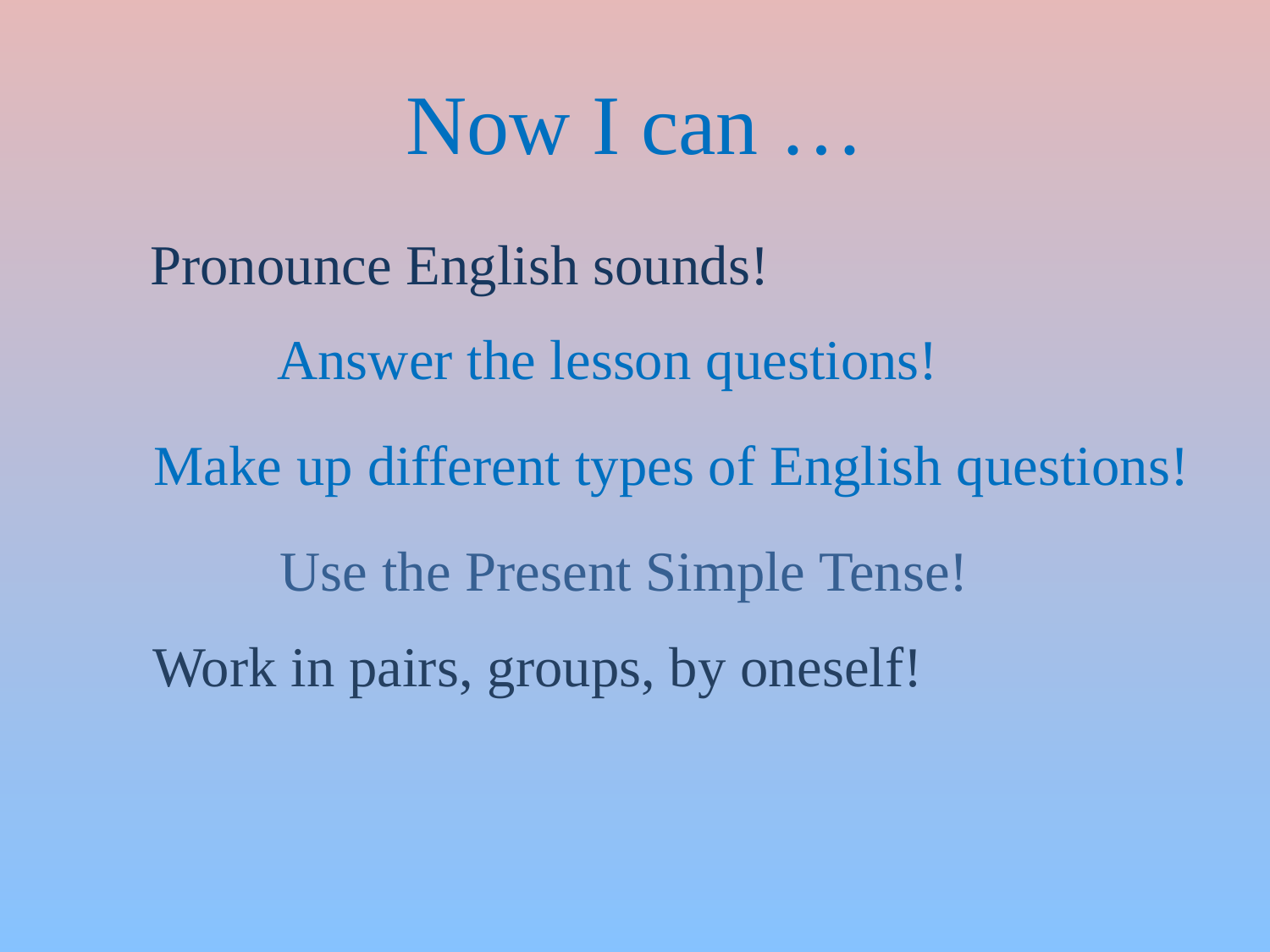

Now I can …
Pronounce English sounds!

Answer the lesson questions!
Make up different types of English questions!
Use the Present Simple Tense!
Work in pairs, groups, by oneself!